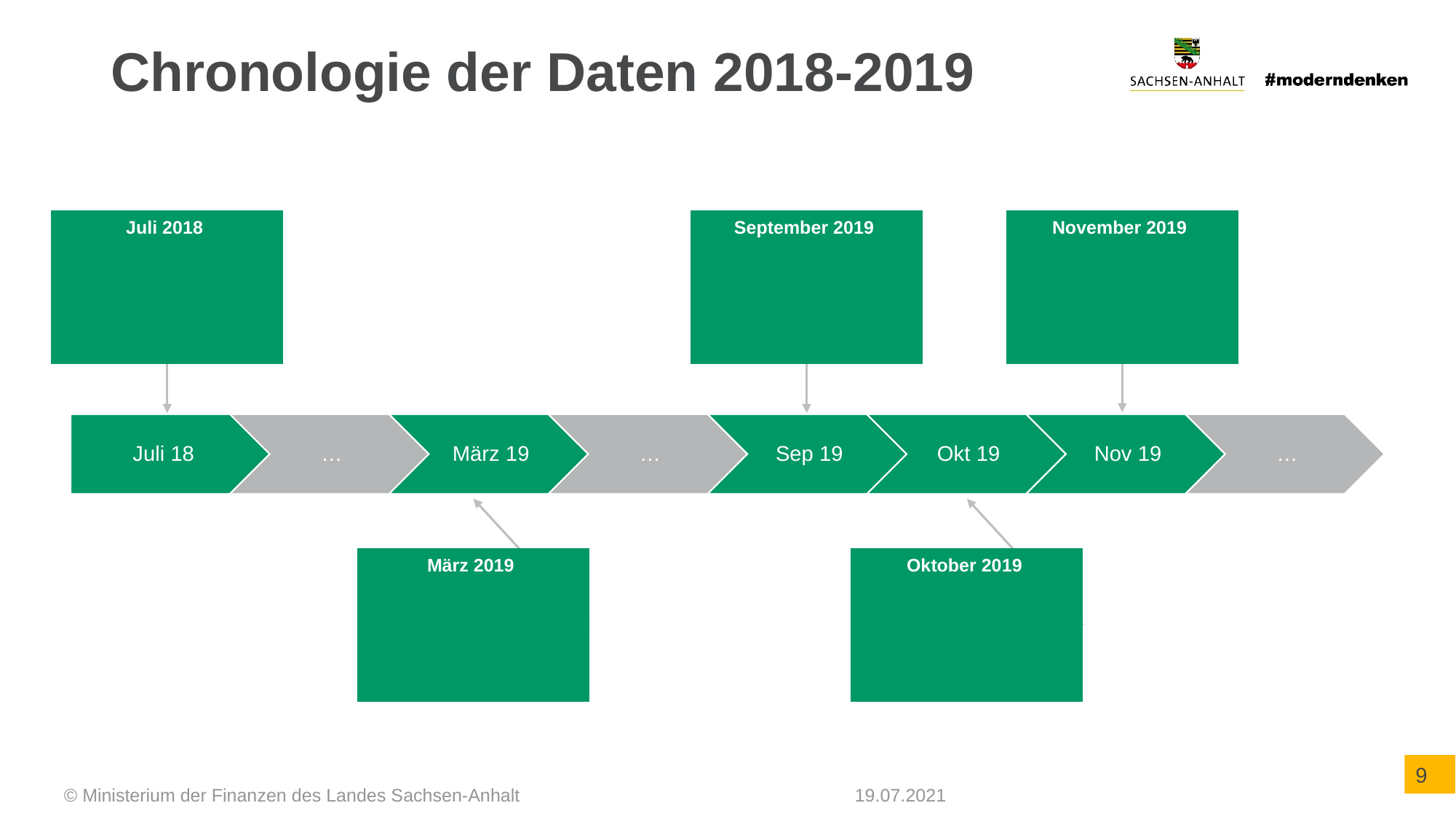

# Chronologie der Daten 2018-2019
Juli 2018
September 2019
November 2019
Juli 18
…
März 19
…
Sep 19
Okt 19
Nov 19
…
März 2019
Oktober 2019